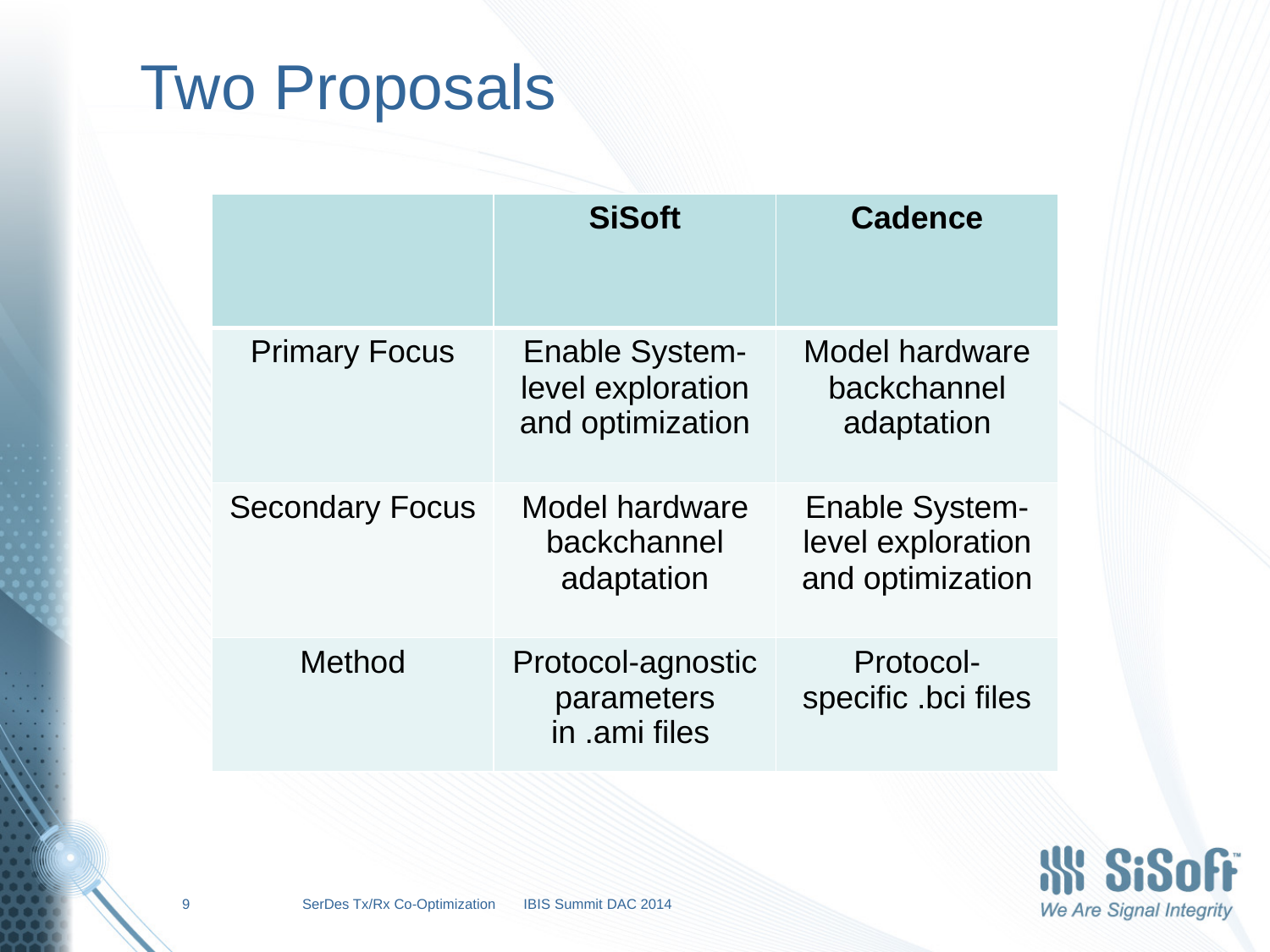

# Two Proposals
|  | SiSoft | Cadence |
| --- | --- | --- |
| Primary Focus | Enable System-level exploration and optimization | Model hardware backchannel adaptation |
| Secondary Focus | Model hardware backchannel adaptation | Enable System-level exploration and optimization |
| Method | Protocol-agnostic parameters in .ami files | Protocol-specific .bci files |
9                            SerDes Tx/Rx Co-Optimization       IBIS Summit DAC 2014